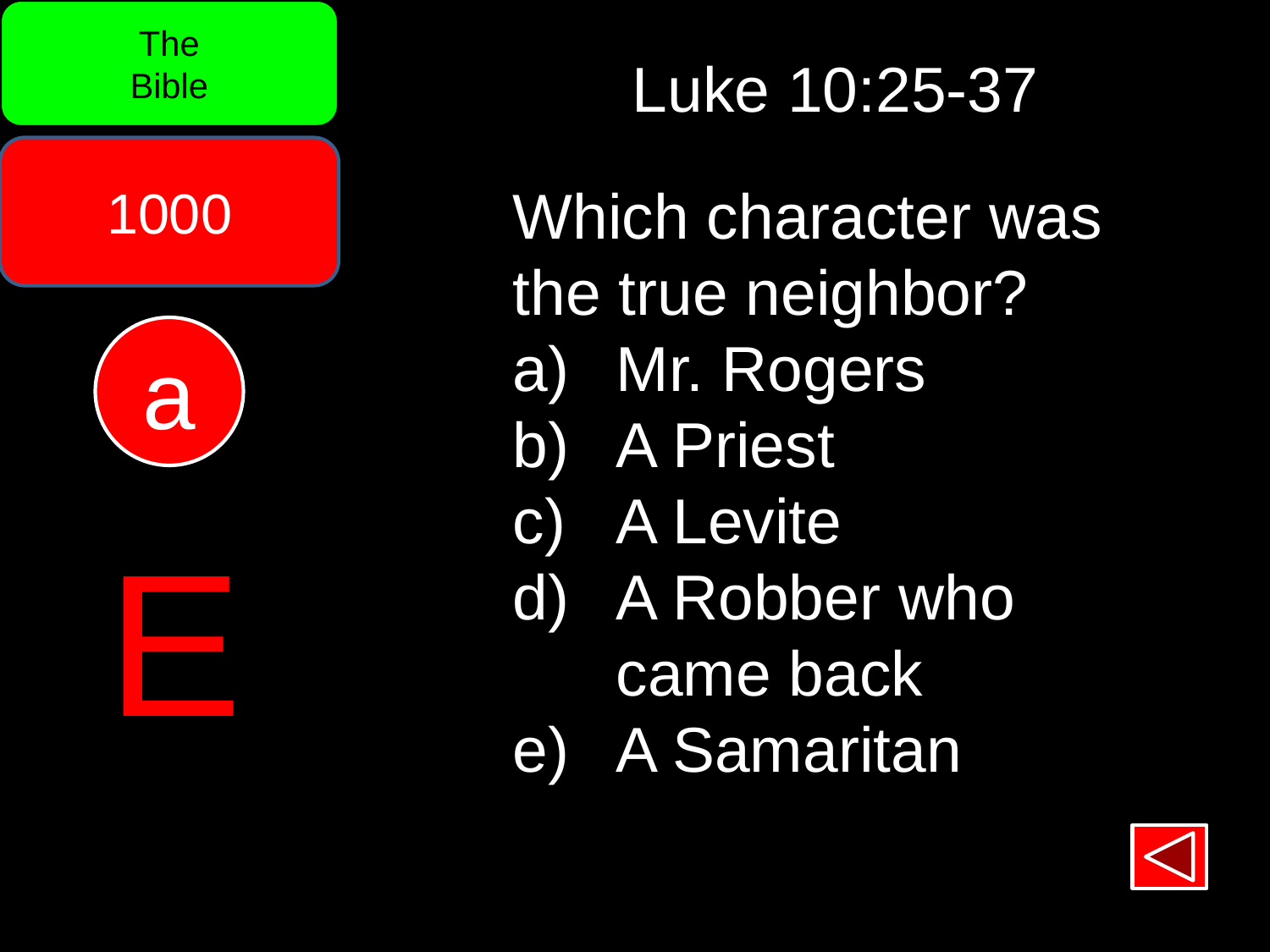

The
Bible
Luke 10:25-37
1000
Which character was
the true neighbor?
Mr. Rogers
A Priest
A Levite
A Robber who
came back
A Samaritan
a
E